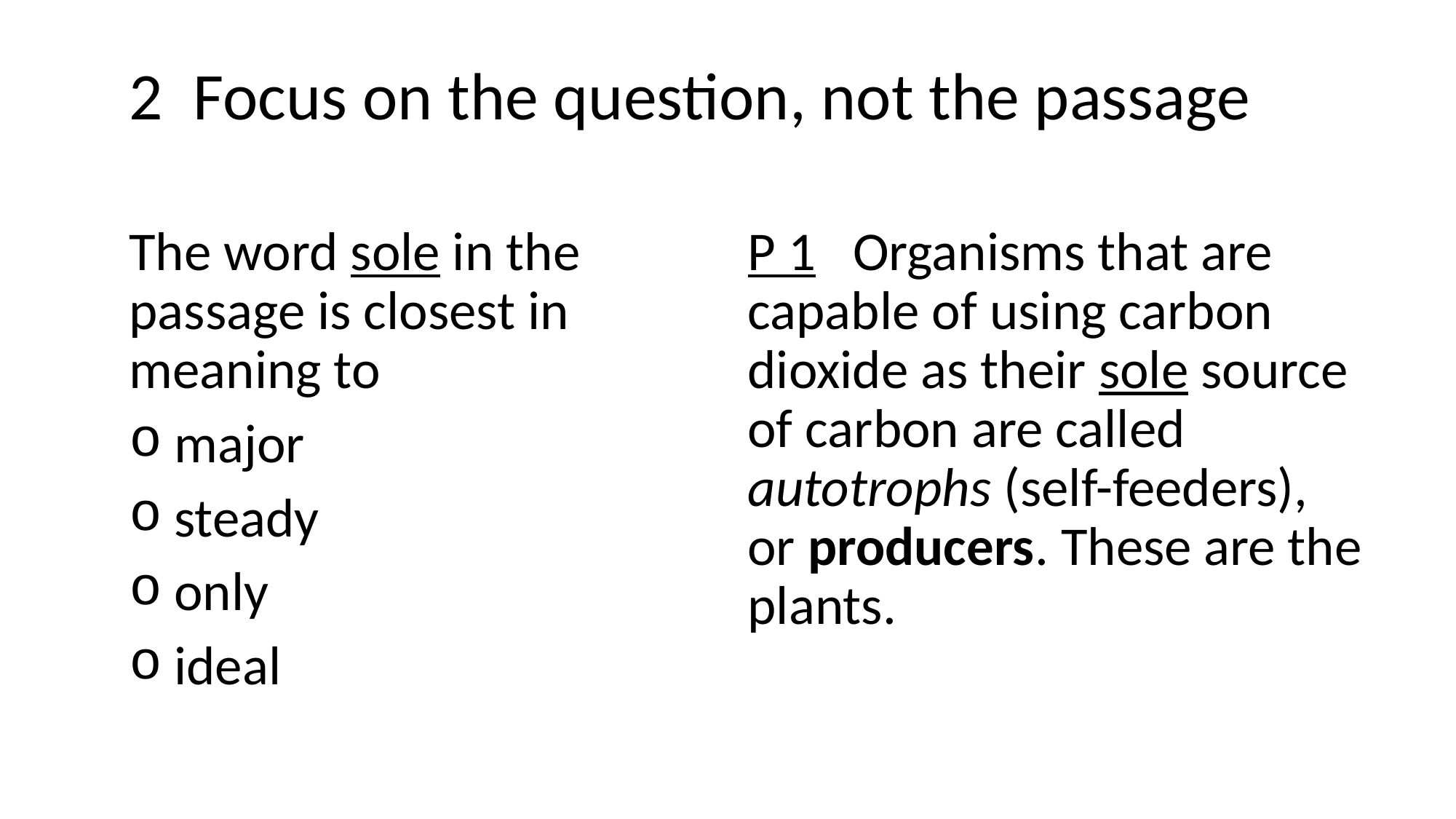

# 2  Focus on the question, not the passage
The word sole in the passage is closest in meaning to
 major
 steady
 only
 ideal
P 1   Organisms that are capable of using carbon dioxide as their sole source of carbon are called autotrophs (self-feeders), or producers. These are the plants.